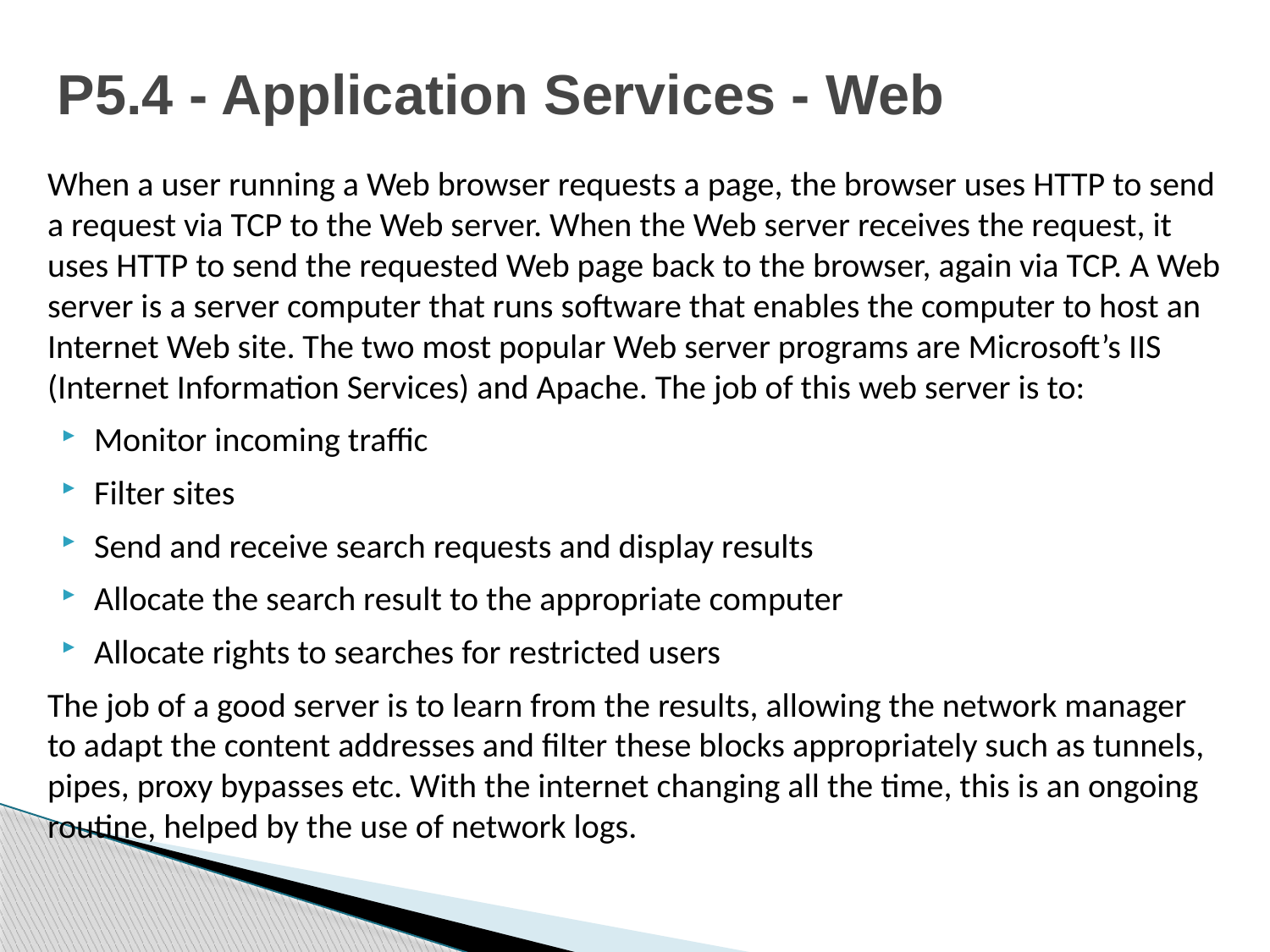

# P5.4 - Application Services - Web
When a user running a Web browser requests a page, the browser uses HTTP to send a request via TCP to the Web server. When the Web server receives the request, it uses HTTP to send the requested Web page back to the browser, again via TCP. A Web server is a server computer that runs software that enables the computer to host an Internet Web site. The two most popular Web server programs are Microsoft’s IIS (Internet Information Services) and Apache. The job of this web server is to:
Monitor incoming traffic
Filter sites
Send and receive search requests and display results
Allocate the search result to the appropriate computer
Allocate rights to searches for restricted users
The job of a good server is to learn from the results, allowing the network manager to adapt the content addresses and filter these blocks appropriately such as tunnels, pipes, proxy bypasses etc. With the internet changing all the time, this is an ongoing routine, helped by the use of network logs.